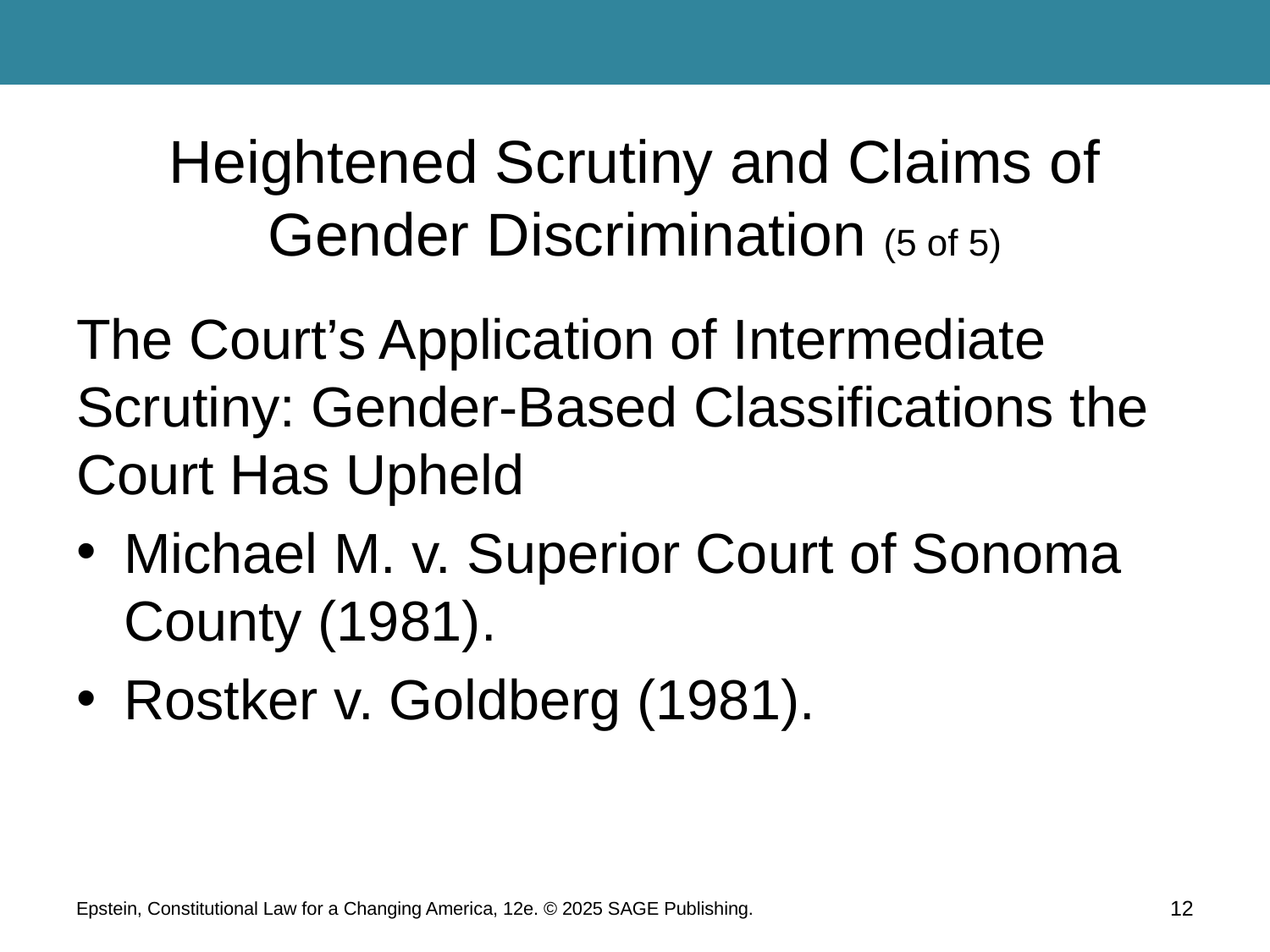

# Heightened Scrutiny and Claims of Gender Discrimination (5 of 5)
The Court’s Application of Intermediate Scrutiny: Gender-Based Classifications the Court Has Upheld
Michael M. v. Superior Court of Sonoma County (1981).
Rostker v. Goldberg (1981).
Epstein, Constitutional Law for a Changing America, 12e. © 2025 SAGE Publishing.
12